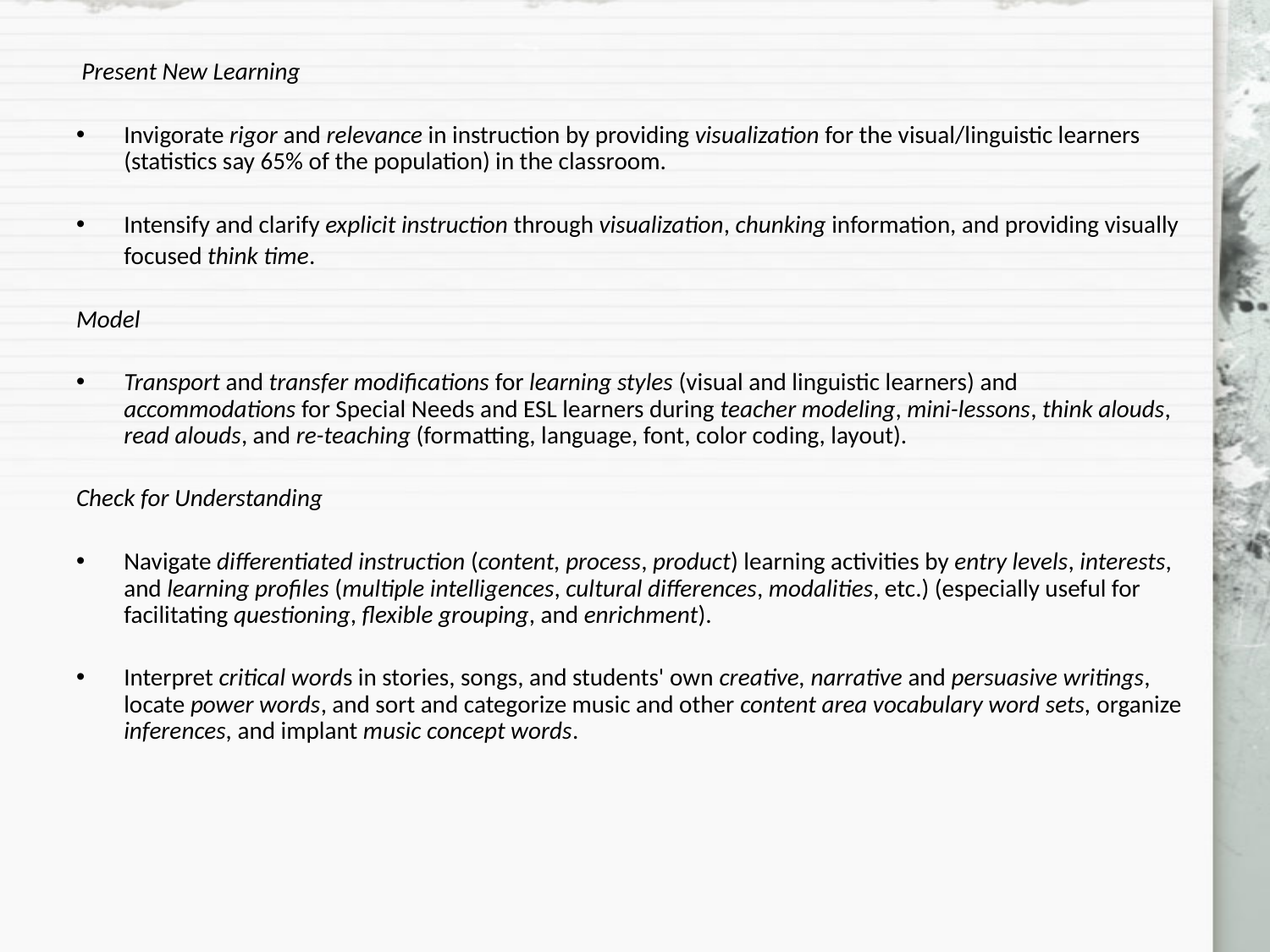

Present New Learning

Invigorate rigor and relevance in instruction by providing visualization for the visual/linguistic learners (statistics say 65% of the population) in the classroom.

Intensify and clarify explicit instruction through visualization, chunking information, and providing visually
	focused think time.

Model

Transport and transfer modifications for learning styles (visual and linguistic learners) and accommodations for Special Needs and ESL learners during teacher modeling, mini-lessons, think alouds, read alouds, and re-teaching (formatting, language, font, color coding, layout).

Check for Understanding

Navigate differentiated instruction (content, process, product) learning activities by entry levels, interests, and learning profiles (multiple intelligences, cultural differences, modalities, etc.) (especially useful for facilitating questioning, flexible grouping, and enrichment).

Interpret critical words in stories, songs, and students' own creative, narrative and persuasive writings, locate power words, and sort and categorize music and other content area vocabulary word sets, organize inferences, and implant music concept words.